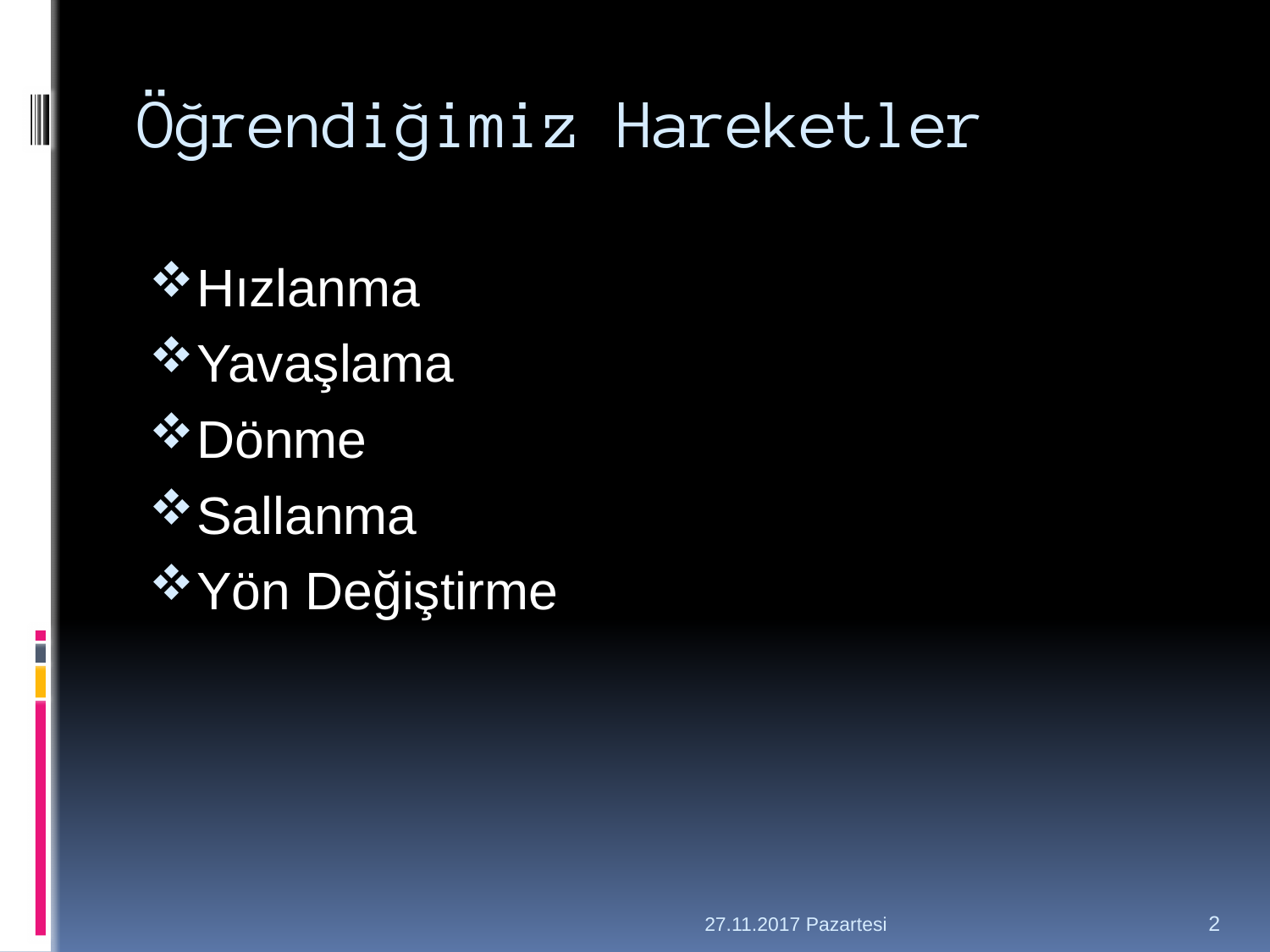

# Öğrendiğimiz Hareketler
Hızlanma
Yavaşlama
Dönme
Sallanma
Yön Değiştirme
27.11.2017 Pazartesi
2